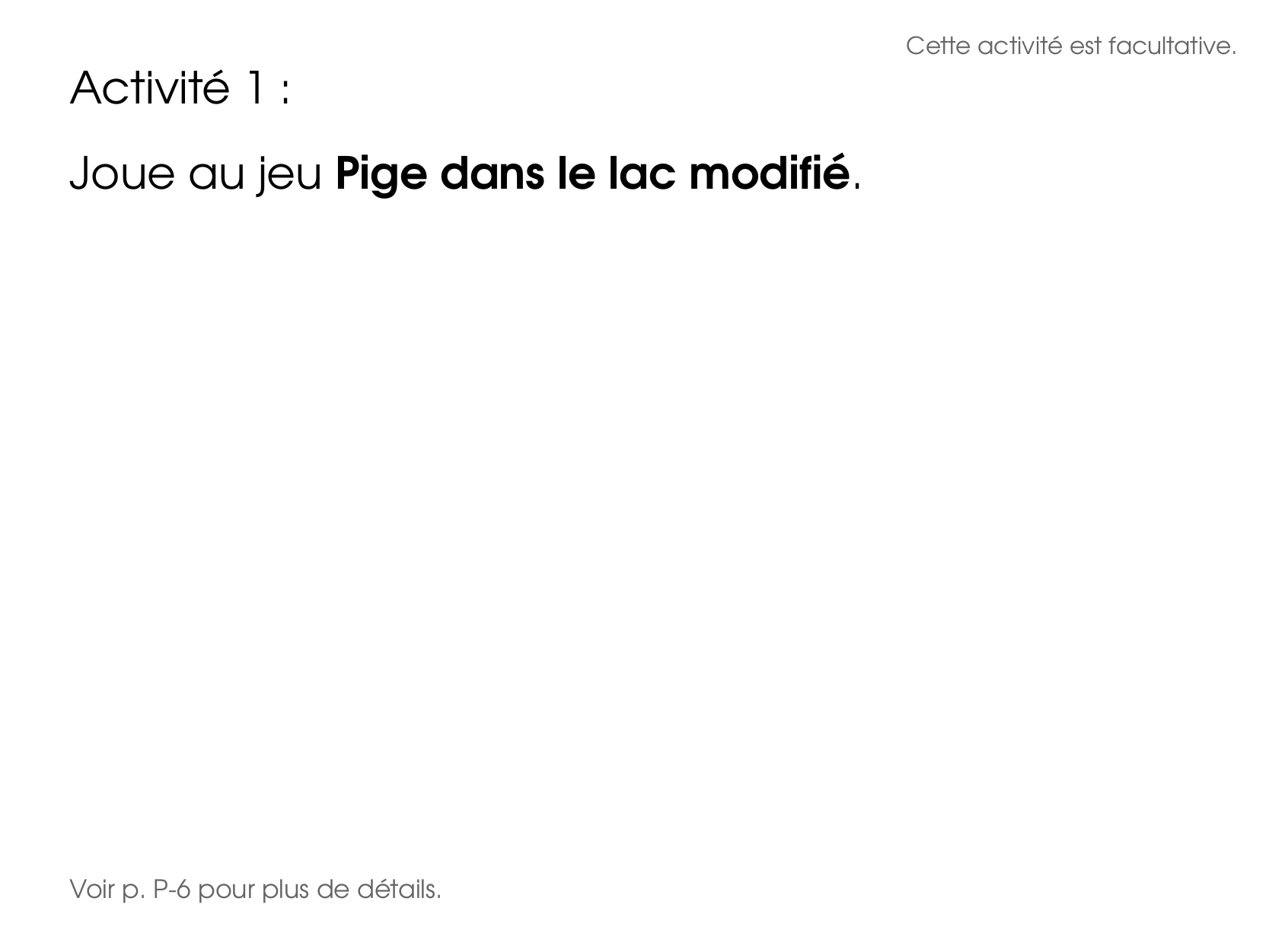

Cette activité est facultative.
Activité 1 :
Joue au jeu Pige dans le lac modifié.
Voir p. P-6 pour plus de détails.